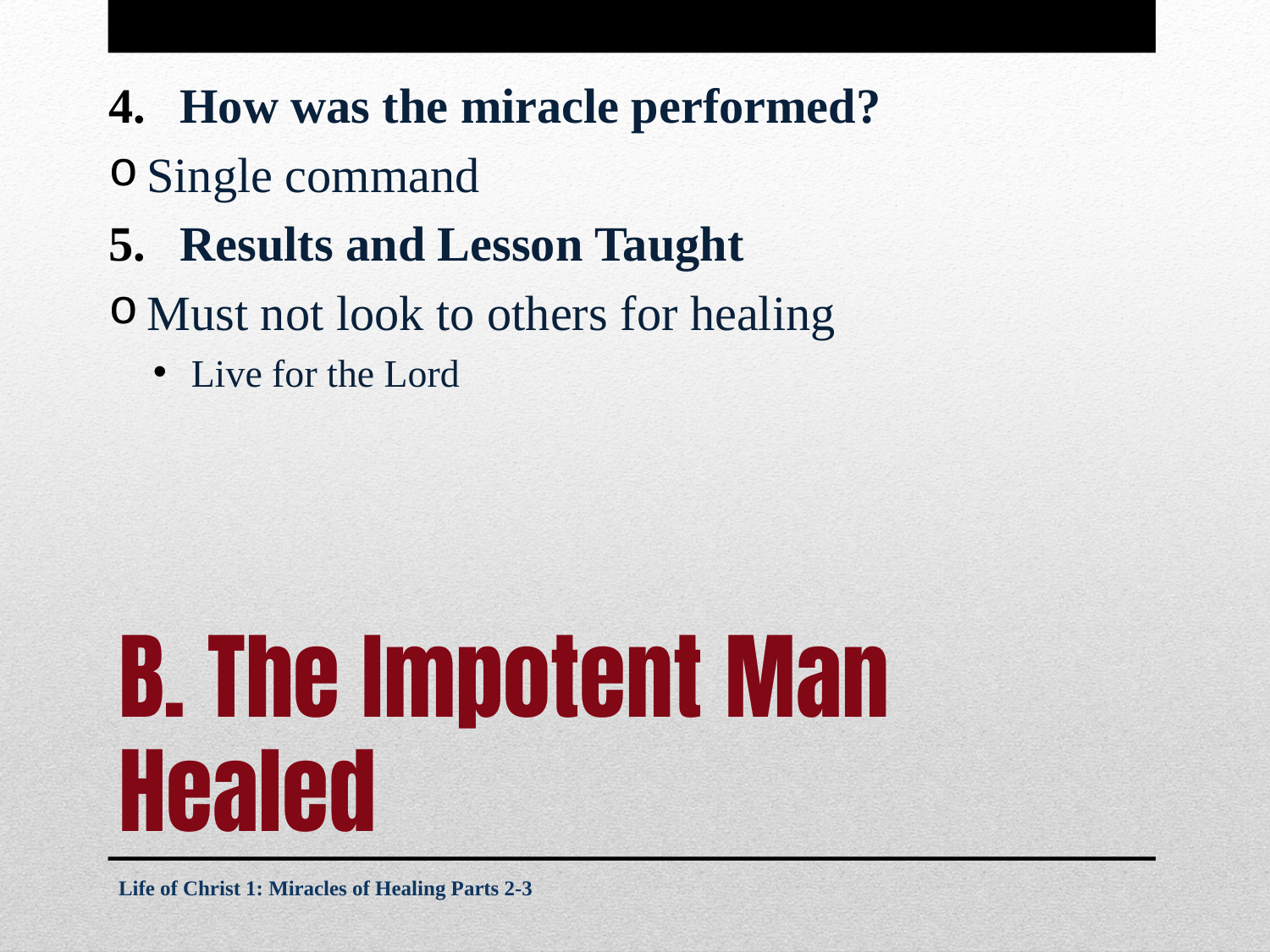

How was the miracle performed?
Single command
Results and Lesson Taught
Must not look to others for healing
Live for the Lord

# B. The Impotent Man Healed
Life of Christ 1: Miracles of Healing Parts 2-3